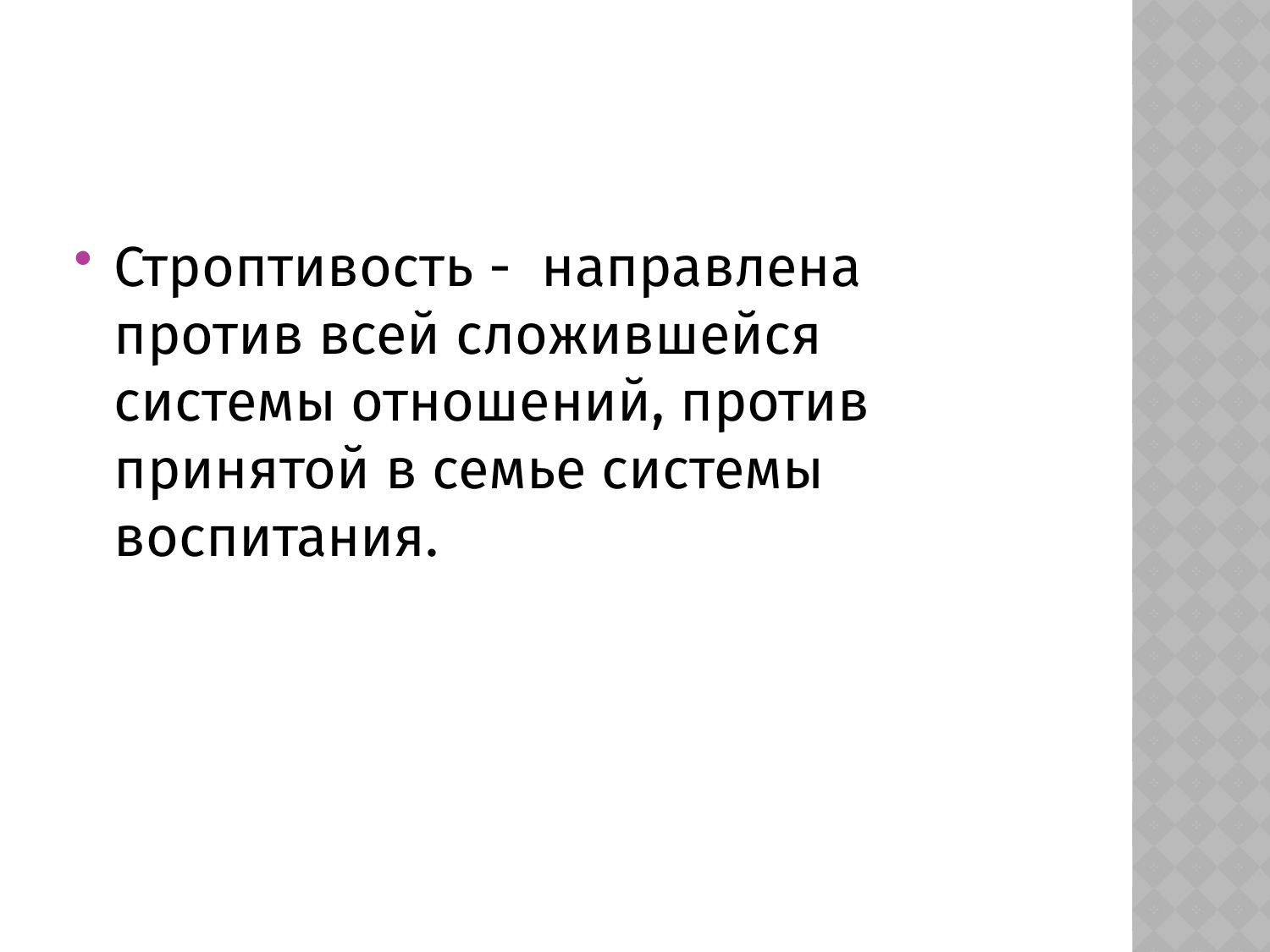

Строптивость -  направлена против всей сложившейся системы отношений, против принятой в семье системы воспитания.